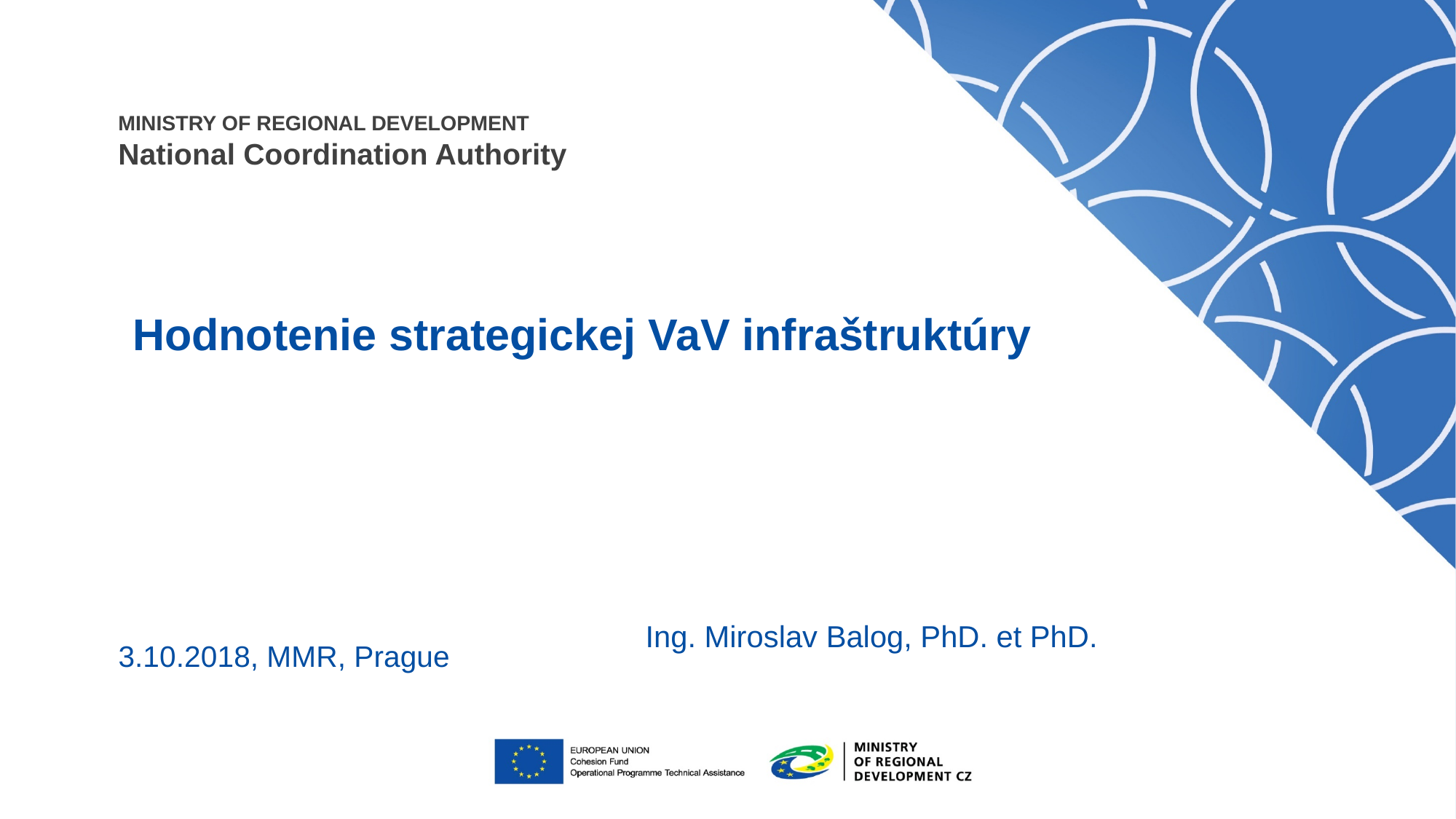

# Hodnotenie strategickej VaV infraštruktúry

Ing. Miroslav Balog, PhD. et PhD.

3.10.2018, MMR, Prague